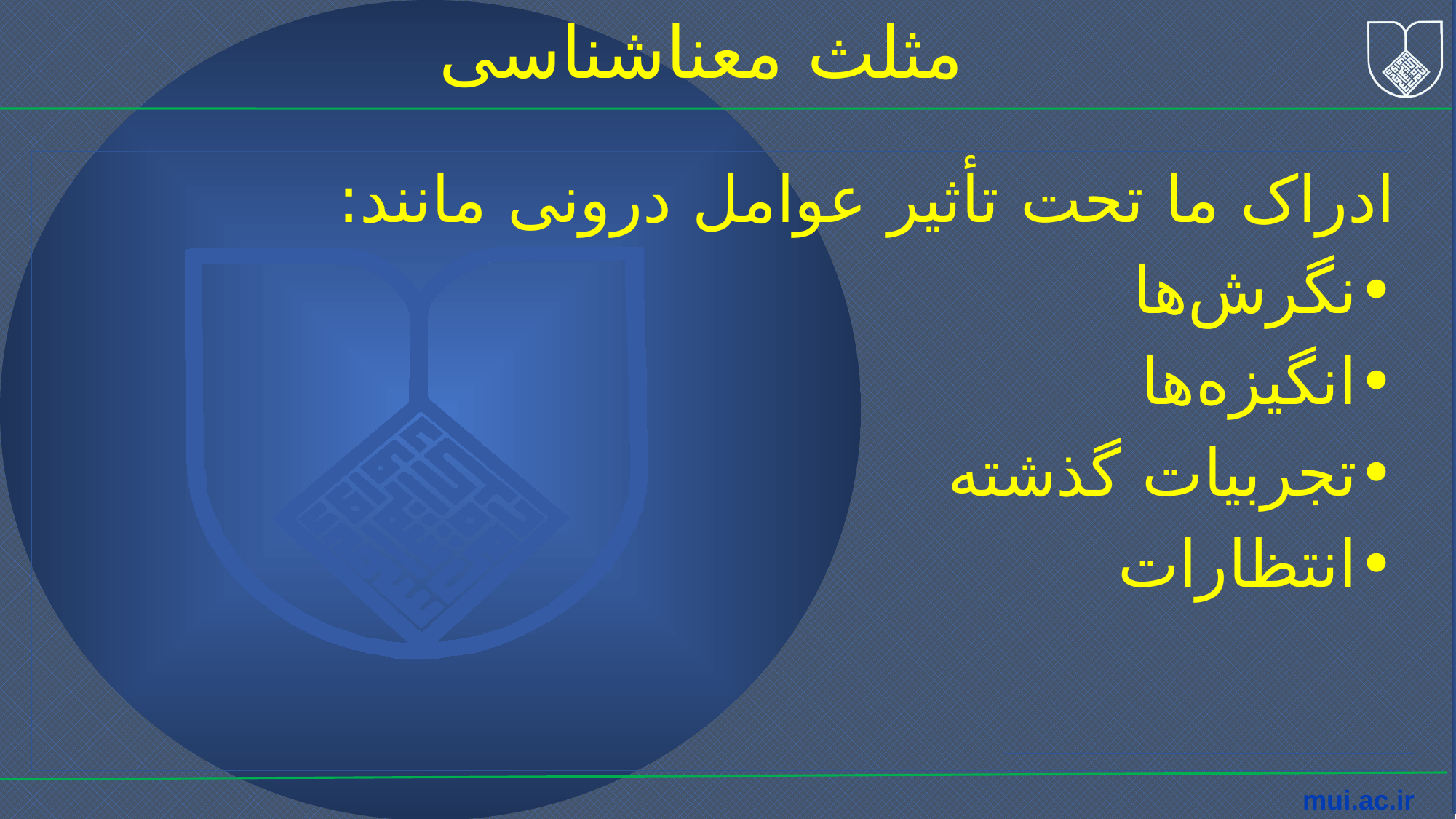

مثلث معناشناسی
ادراک ما تحت تأثیر عوامل درونی مانند:
•	نگرش‌ها
•	انگیزه‌ها
•	تجربیات گذشته
•	انتظارات